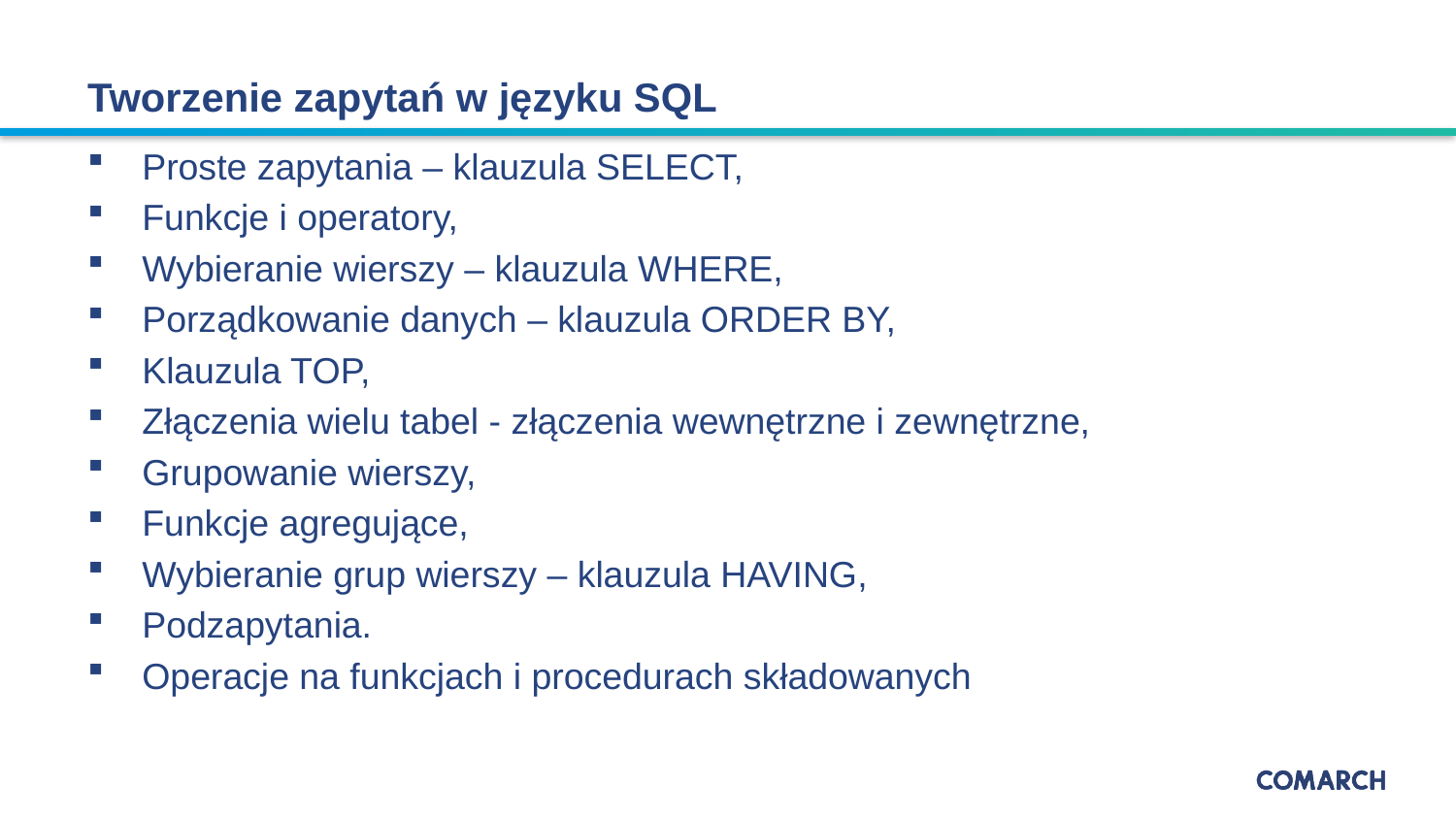

# Tworzenie zapytań w języku SQL
Proste zapytania – klauzula SELECT,
Funkcje i operatory,
Wybieranie wierszy – klauzula WHERE,
Porządkowanie danych – klauzula ORDER BY,
Klauzula TOP,
Złączenia wielu tabel ‑ złączenia wewnętrzne i zewnętrzne,
Grupowanie wierszy,
Funkcje agregujące,
Wybieranie grup wierszy – klauzula HAVING,
Podzapytania.
Operacje na funkcjach i procedurach składowanych